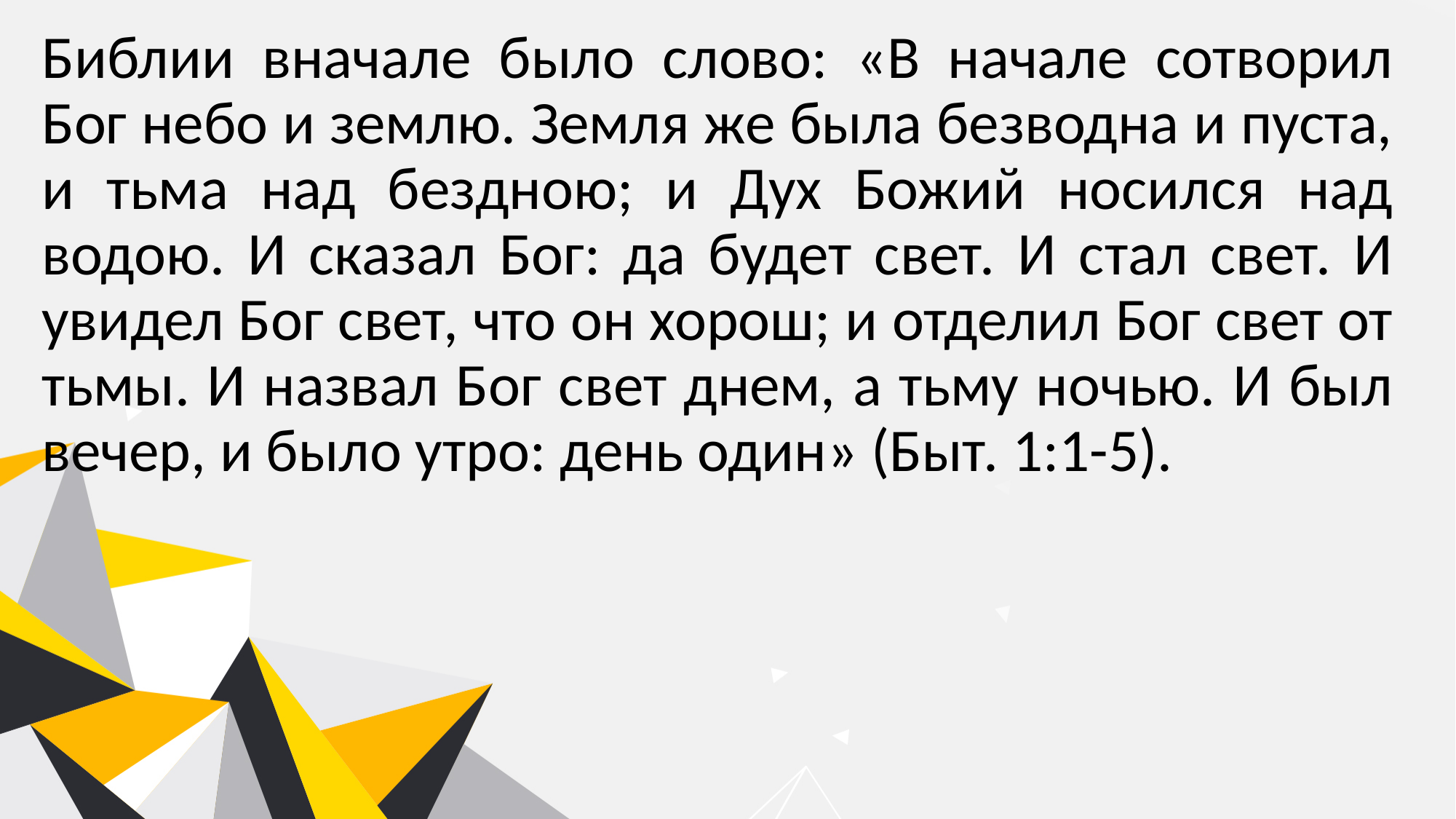

Библии вначале было слово: «В начале сотворил Бог небо и землю. Земля же была безводна и пуста, и тьма над бездною; и Дух Божий носился над водою. И сказал Бог: да будет свет. И стал свет. И увидел Бог свет, что он хорош; и отделил Бог свет от тьмы. И назвал Бог свет днем, а тьму ночью. И был вечер, и было утро: день один» (Быт. 1:1-5).